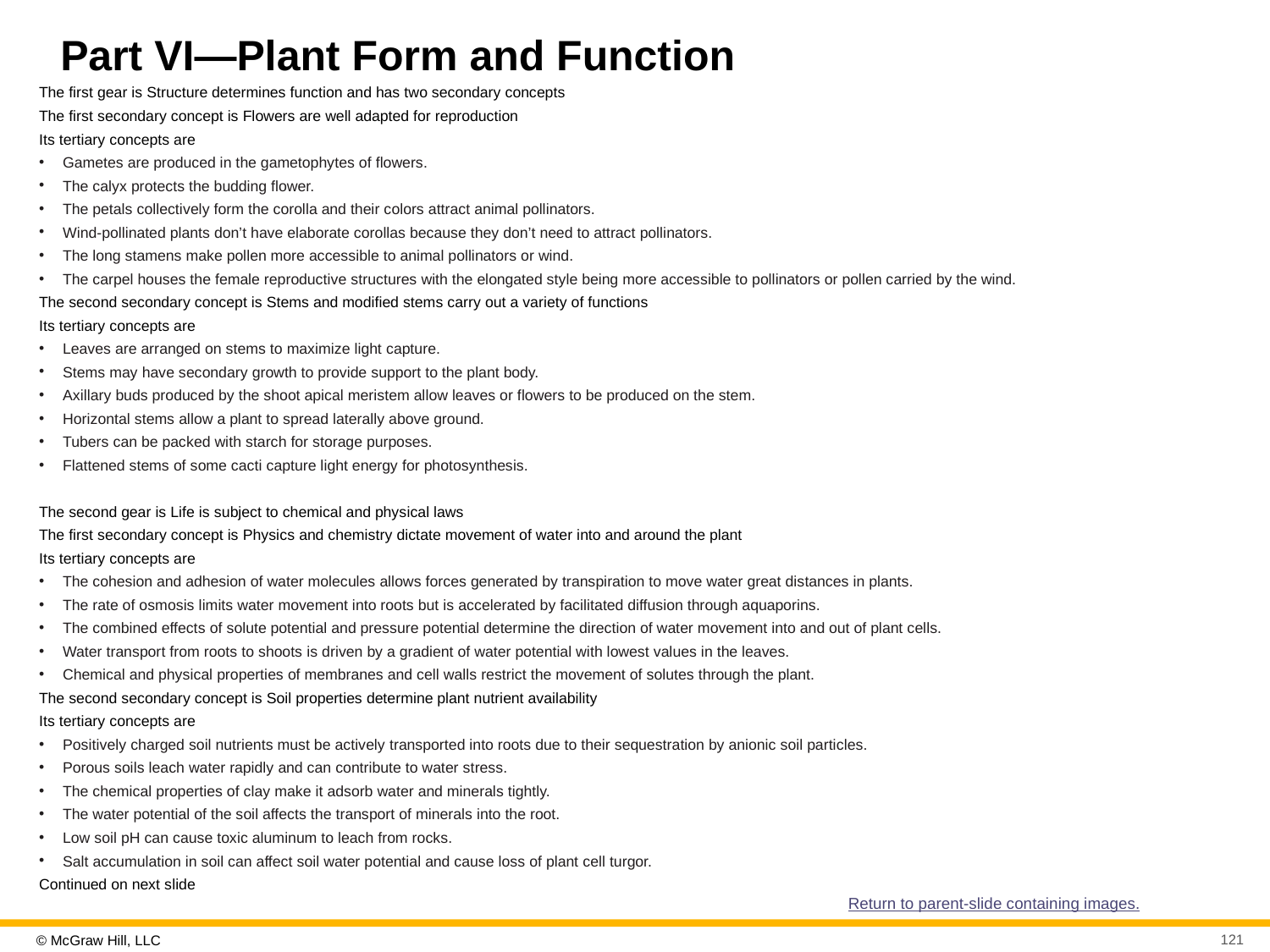

# Part VI—Plant Form and Function
The first gear is Structure determines function and has two secondary concepts
The first secondary concept is Flowers are well adapted for reproduction
Its tertiary concepts are
Gametes are produced in the gametophytes of flowers.
The calyx protects the budding flower.
The petals collectively form the corolla and their colors attract animal pollinators.
Wind-pollinated plants don’t have elaborate corollas because they don’t need to attract pollinators.
The long stamens make pollen more accessible to animal pollinators or wind.
The carpel houses the female reproductive structures with the elongated style being more accessible to pollinators or pollen carried by the wind.
The second secondary concept is Stems and modified stems carry out a variety of functions
Its tertiary concepts are
Leaves are arranged on stems to maximize light capture.
Stems may have secondary growth to provide support to the plant body.
Axillary buds produced by the shoot apical meristem allow leaves or flowers to be produced on the stem.
Horizontal stems allow a plant to spread laterally above ground.
Tubers can be packed with starch for storage purposes.
Flattened stems of some cacti capture light energy for photosynthesis.

The second gear is Life is subject to chemical and physical laws
The first secondary concept is Physics and chemistry dictate movement of water into and around the plant
Its tertiary concepts are
The cohesion and adhesion of water molecules allows forces generated by transpiration to move water great distances in plants.
The rate of osmosis limits water movement into roots but is accelerated by facilitated diffusion through aquaporins.
The combined effects of solute potential and pressure potential determine the direction of water movement into and out of plant cells.
Water transport from roots to shoots is driven by a gradient of water potential with lowest values in the leaves.
Chemical and physical properties of membranes and cell walls restrict the movement of solutes through the plant.
The second secondary concept is Soil properties determine plant nutrient availability
Its tertiary concepts are
Positively charged soil nutrients must be actively transported into roots due to their sequestration by anionic soil particles.
Porous soils leach water rapidly and can contribute to water stress.
The chemical properties of clay make it adsorb water and minerals tightly.
The water potential of the soil affects the transport of minerals into the root.
Low soil pH can cause toxic aluminum to leach from rocks.
Salt accumulation in soil can affect soil water potential and cause loss of plant cell turgor.
Continued on next slide
Return to parent-slide containing images.
121